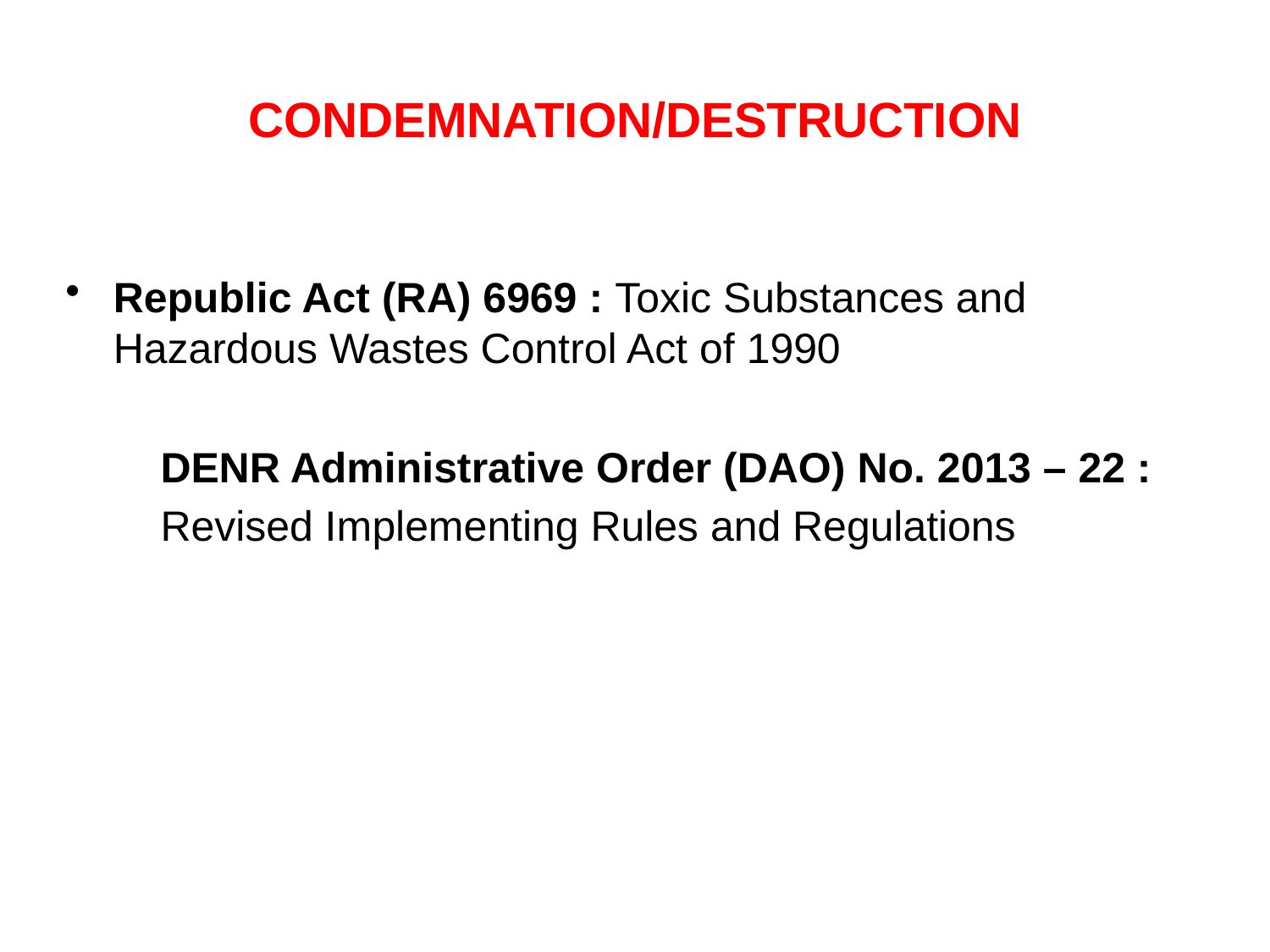

# CONDEMNATION/DESTRUCTION
Republic Act (RA) 6969 : Toxic Substances and Hazardous Wastes Control Act of 1990

        DENR Administrative Order (DAO) No. 2013 – 22 :
        Revised Implementing Rules and Regulations